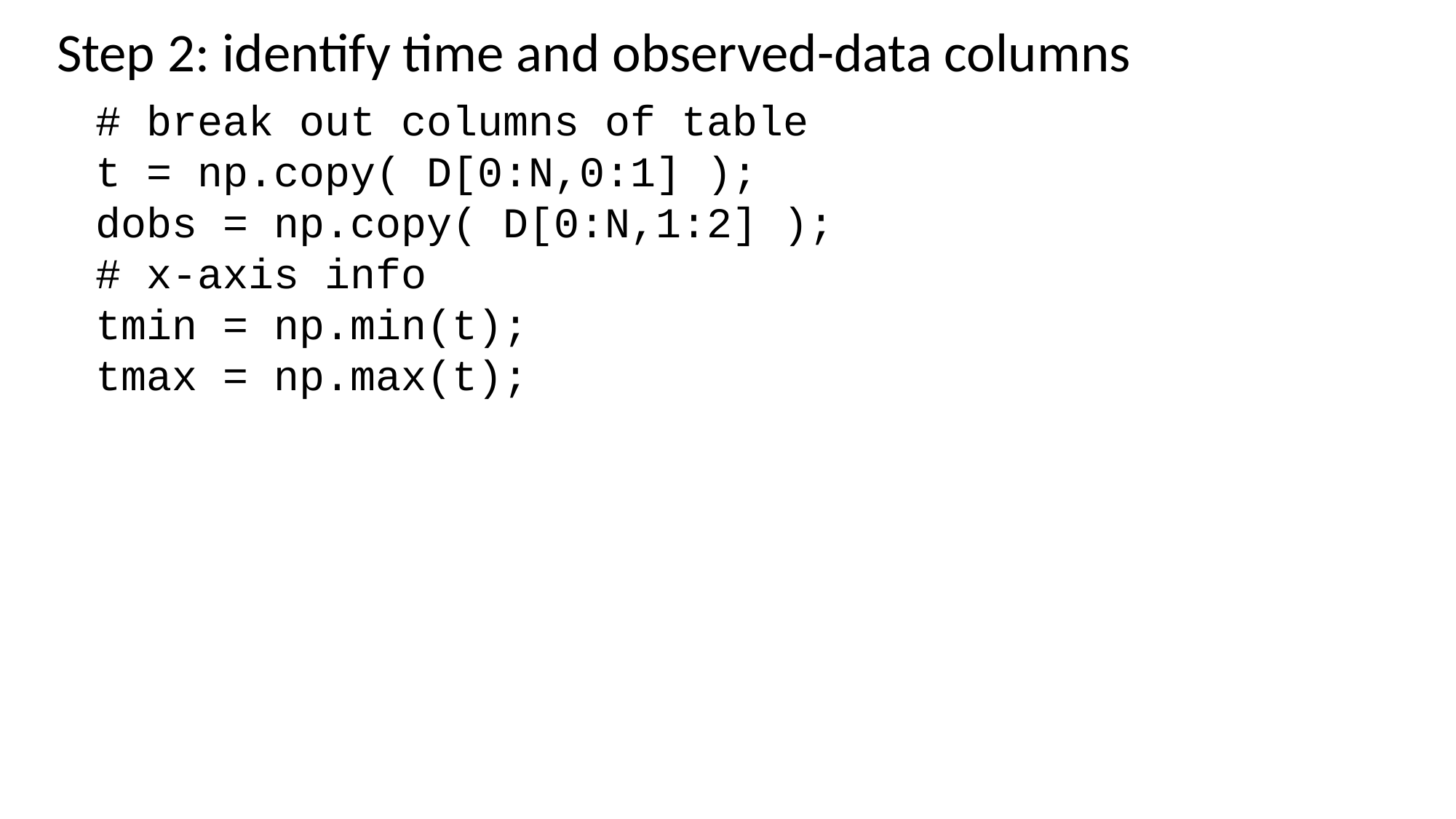

Step 2: identify time and observed-data columns
# break out columns of table
t = np.copy( D[0:N,0:1] );
dobs = np.copy( D[0:N,1:2] );
# x-axis info
tmin = np.min(t);
tmax = np.max(t);